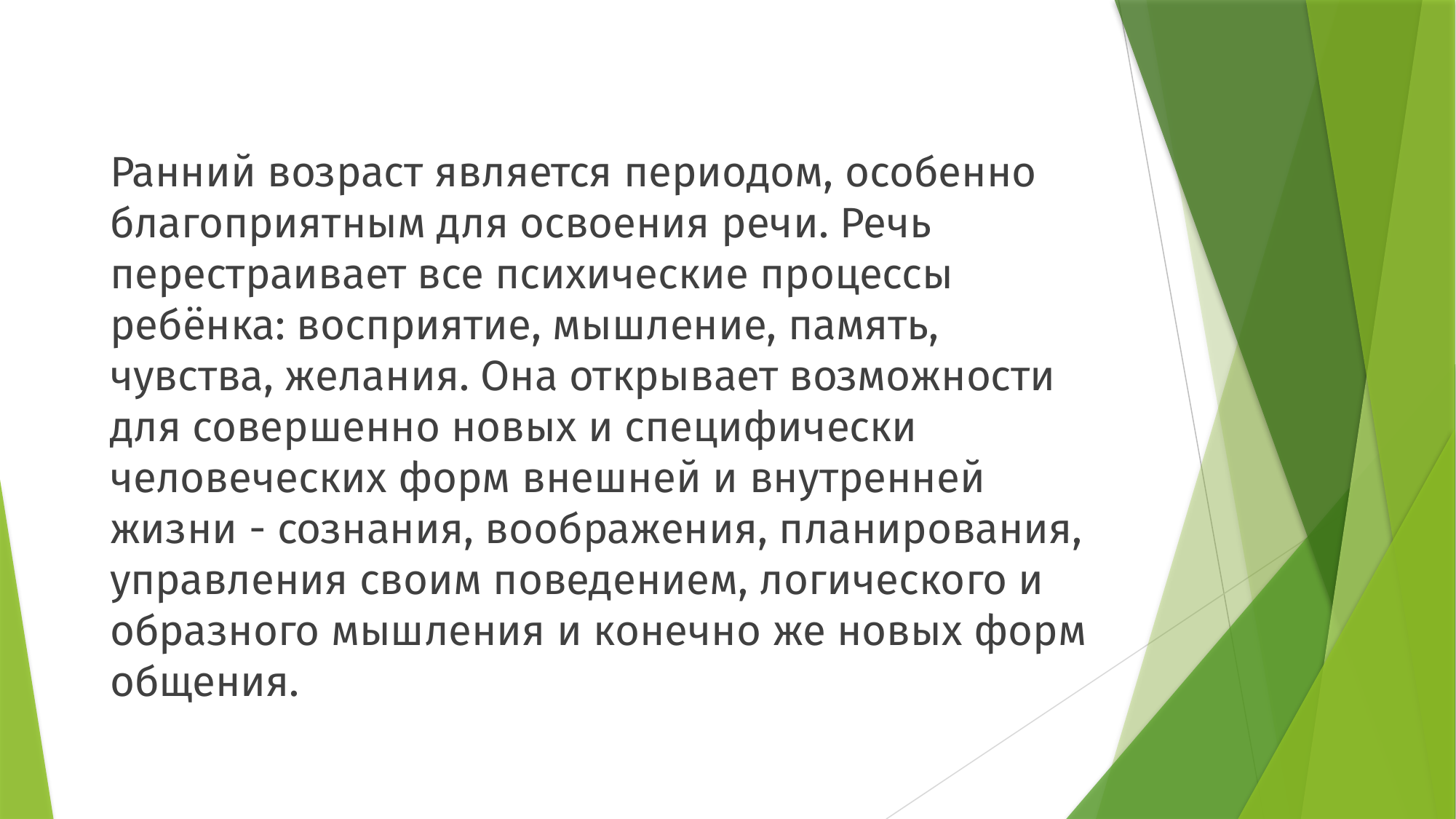

Ранний возраст является периодом, особенно благоприятным для освоения речи. Речь перестраивает все психические процессы ребёнка: восприятие, мышление, память, чувства, желания. Она открывает возможности для совершенно новых и специфически человеческих форм внешней и внутренней жизни - сознания, воображения, планирования, управления своим поведением, логического и образного мышления и конечно же новых форм общения.